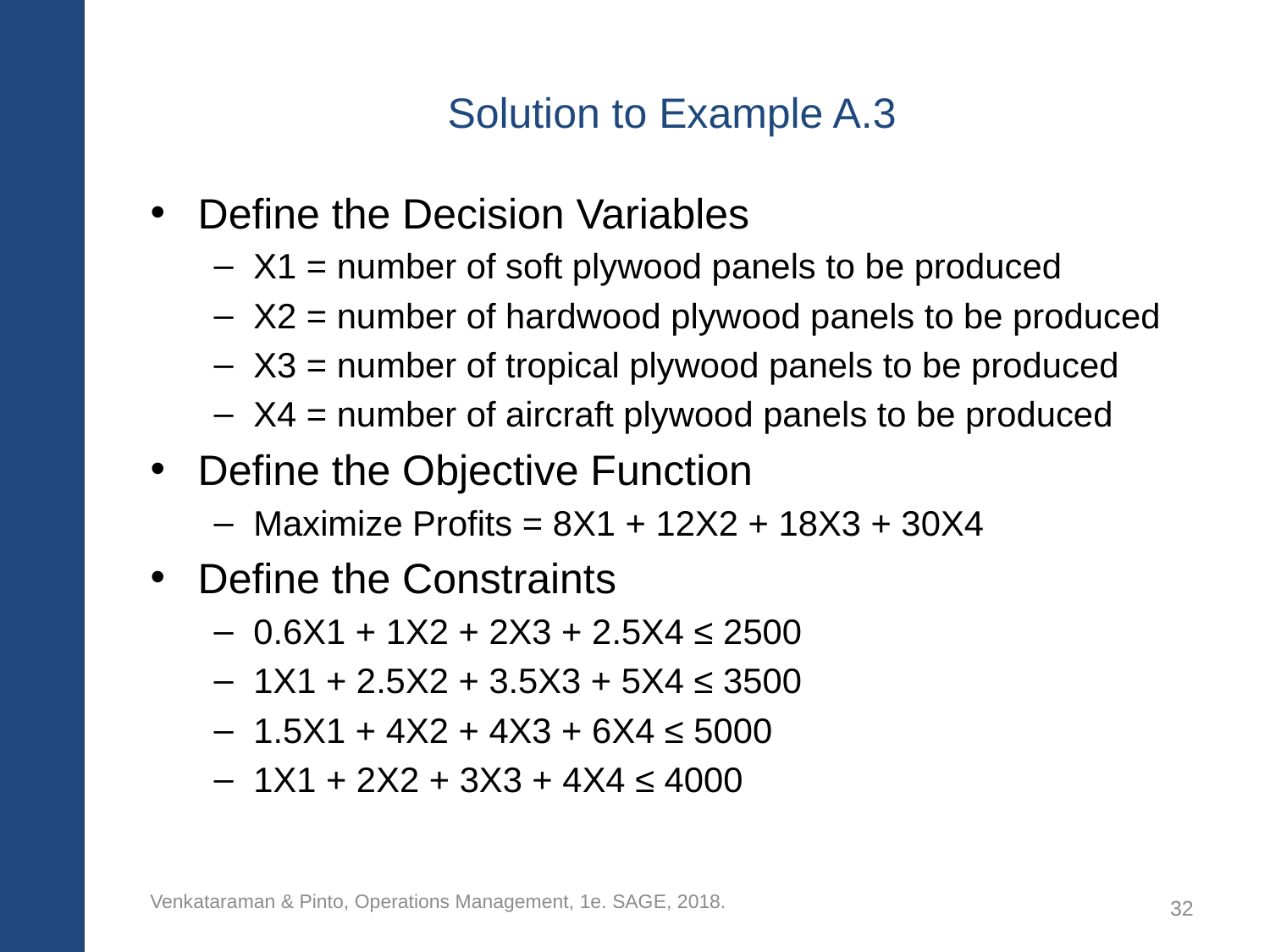

# Solution to Example A.3
Define the Decision Variables
X1 = number of soft plywood panels to be produced
X2 = number of hardwood plywood panels to be produced
X3 = number of tropical plywood panels to be produced
X4 = number of aircraft plywood panels to be produced
Define the Objective Function
Maximize Profits = 8X1 + 12X2 + 18X3 + 30X4
Define the Constraints
0.6X1 + 1X2 + 2X3 + 2.5X4 ≤ 2500
1X1 + 2.5X2 + 3.5X3 + 5X4 ≤ 3500
1.5X1 + 4X2 + 4X3 + 6X4 ≤ 5000
1X1 + 2X2 + 3X3 + 4X4 ≤ 4000
Venkataraman & Pinto, Operations Management, 1e. SAGE, 2018.
32